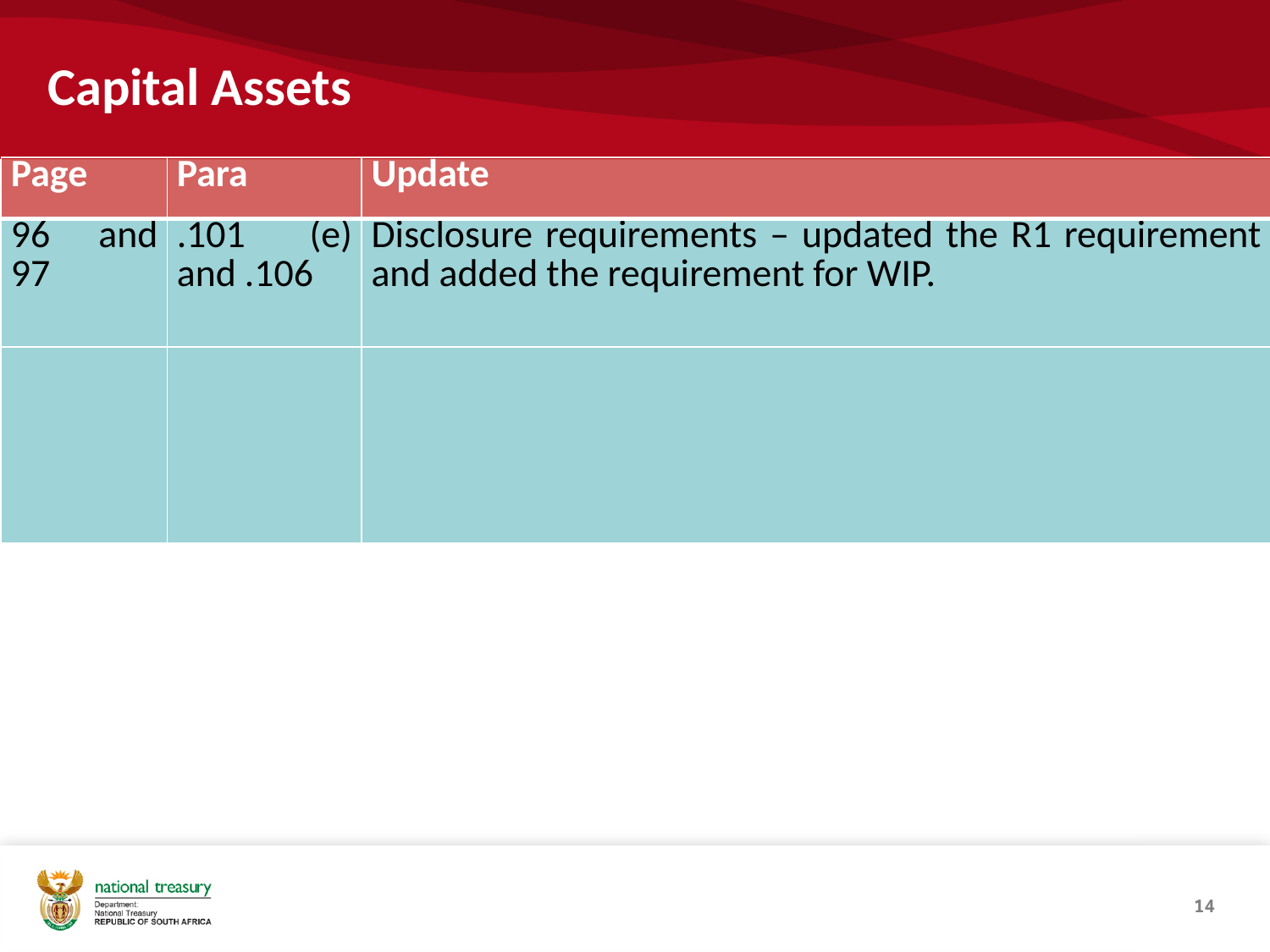

# Capital Assets

| Page | Para | Update |
| --- | --- | --- |
| 96 and 97 | .101 (e) and .106 | Disclosure requirements – updated the R1 requirement and added the requirement for WIP. |
|  |  |  |
14